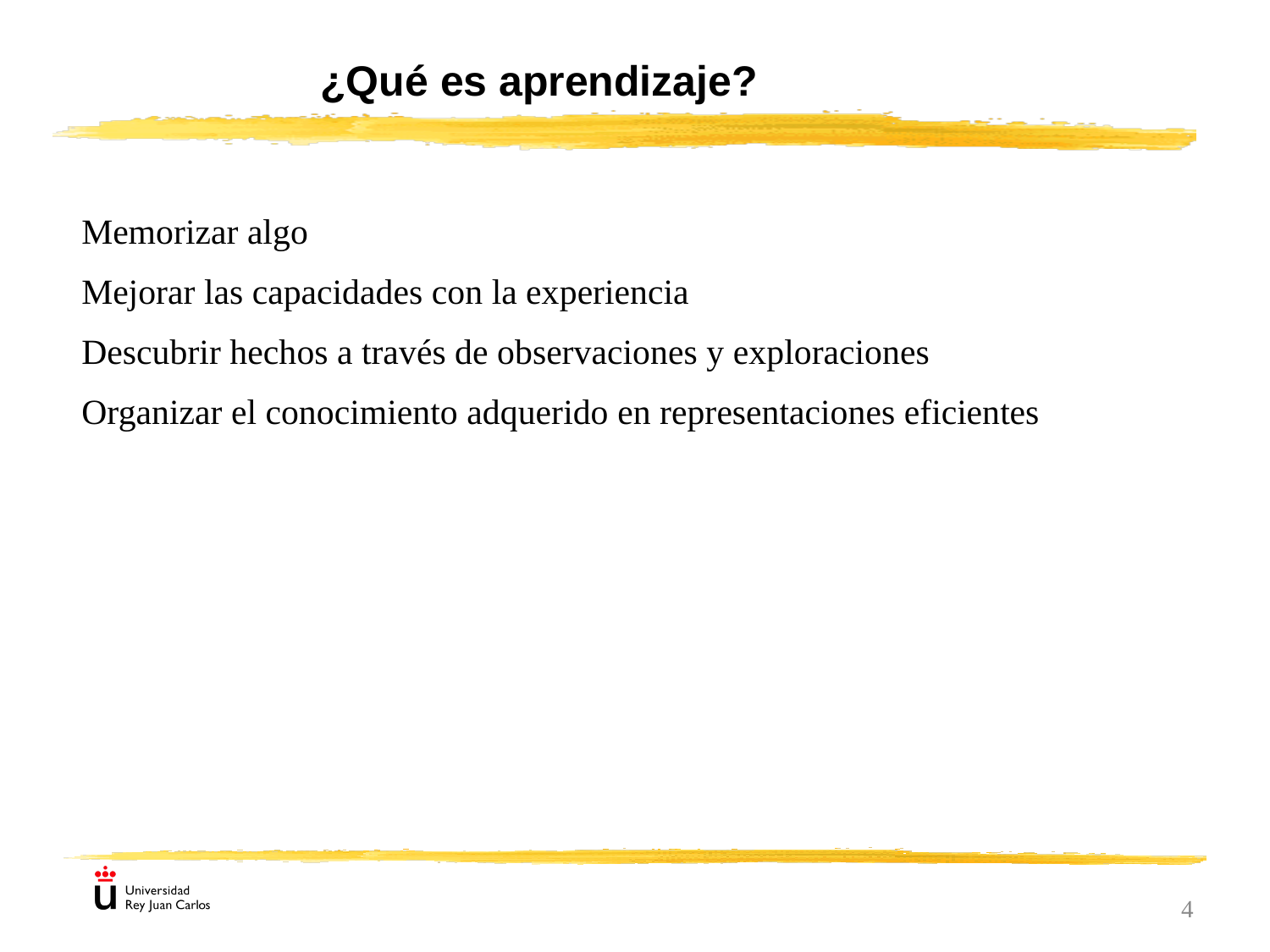

¿Qué es aprendizaje?
Memorizar algo
Mejorar las capacidades con la experiencia
Descubrir hechos a través de observaciones y exploraciones
Organizar el conocimiento adquerido en representaciones eficientes
4